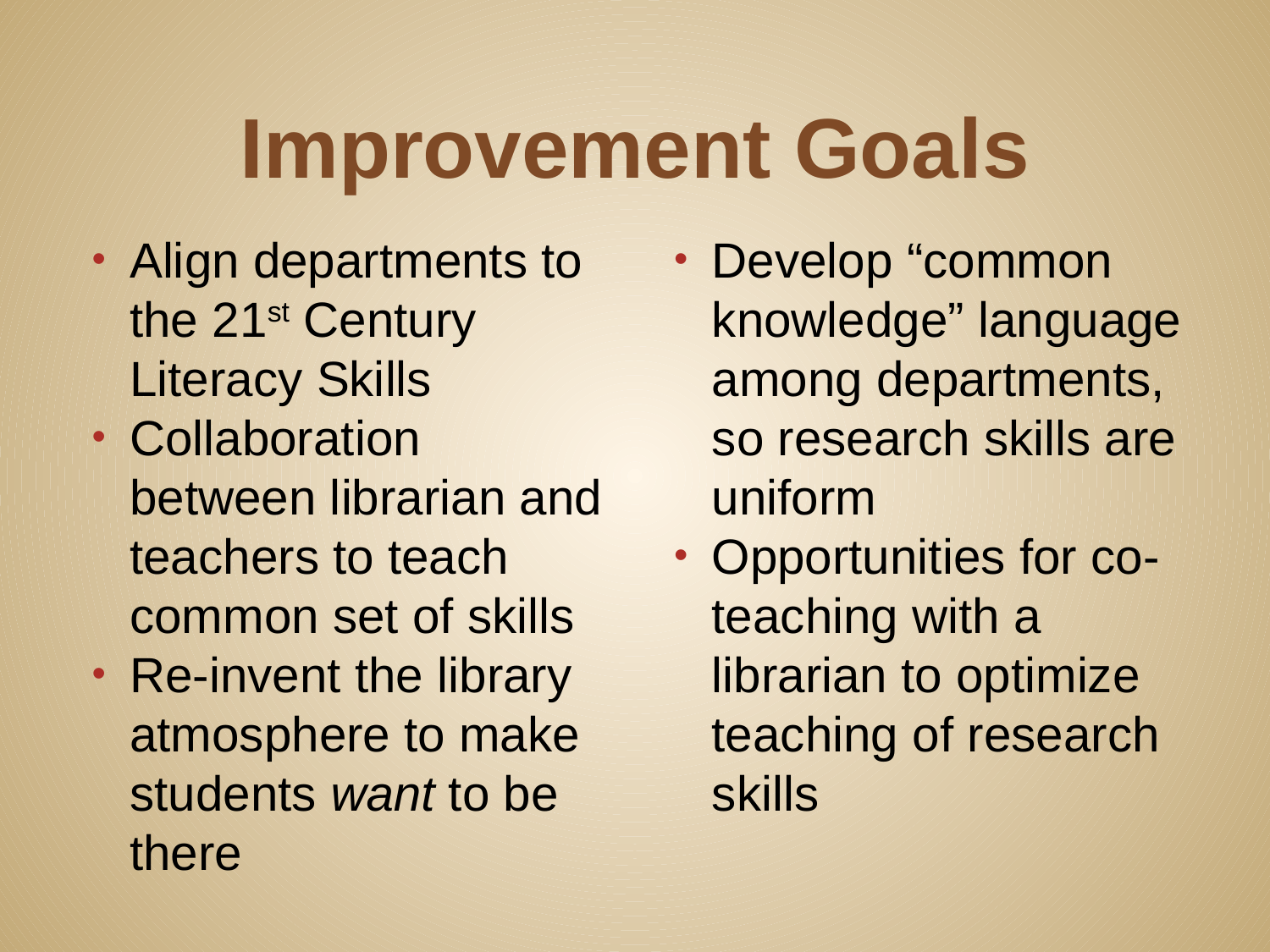

# Improvement Goals
Align departments to the 21st Century Literacy Skills
Collaboration between librarian and teachers to teach common set of skills
Re-invent the library atmosphere to make students want to be there
Develop “common knowledge” language among departments, so research skills are uniform
Opportunities for co-teaching with a librarian to optimize teaching of research skills